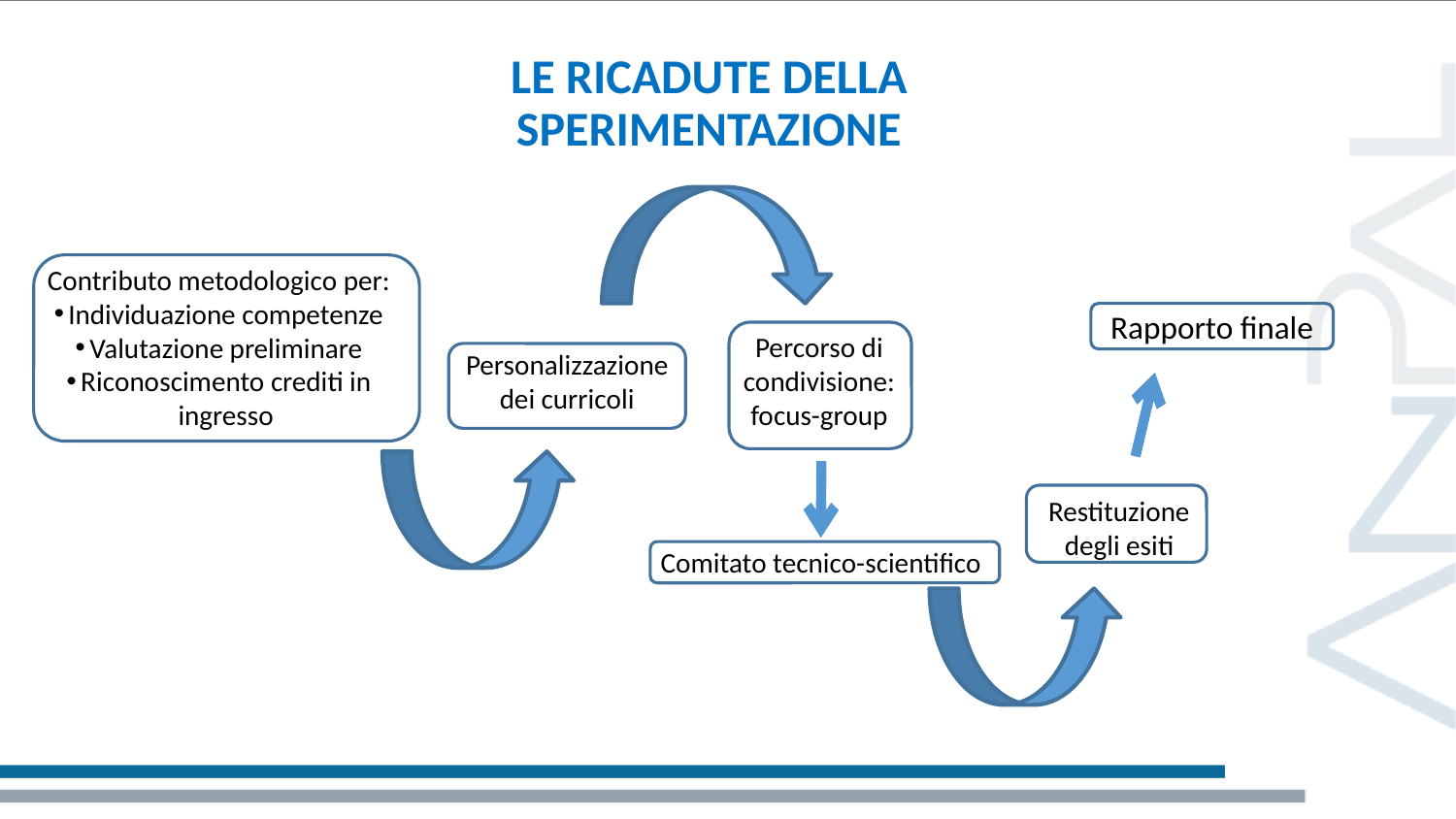

# Le ricadute della sperimentazione

Contributo metodologico per:
Individuazione competenze
Valutazione preliminare
Riconoscimento crediti in ingresso
Rapporto finale

Percorso di condivisione: focus-group

Personalizzazione
dei curricoli

Restituzione degli esiti
Comitato tecnico-scientifico